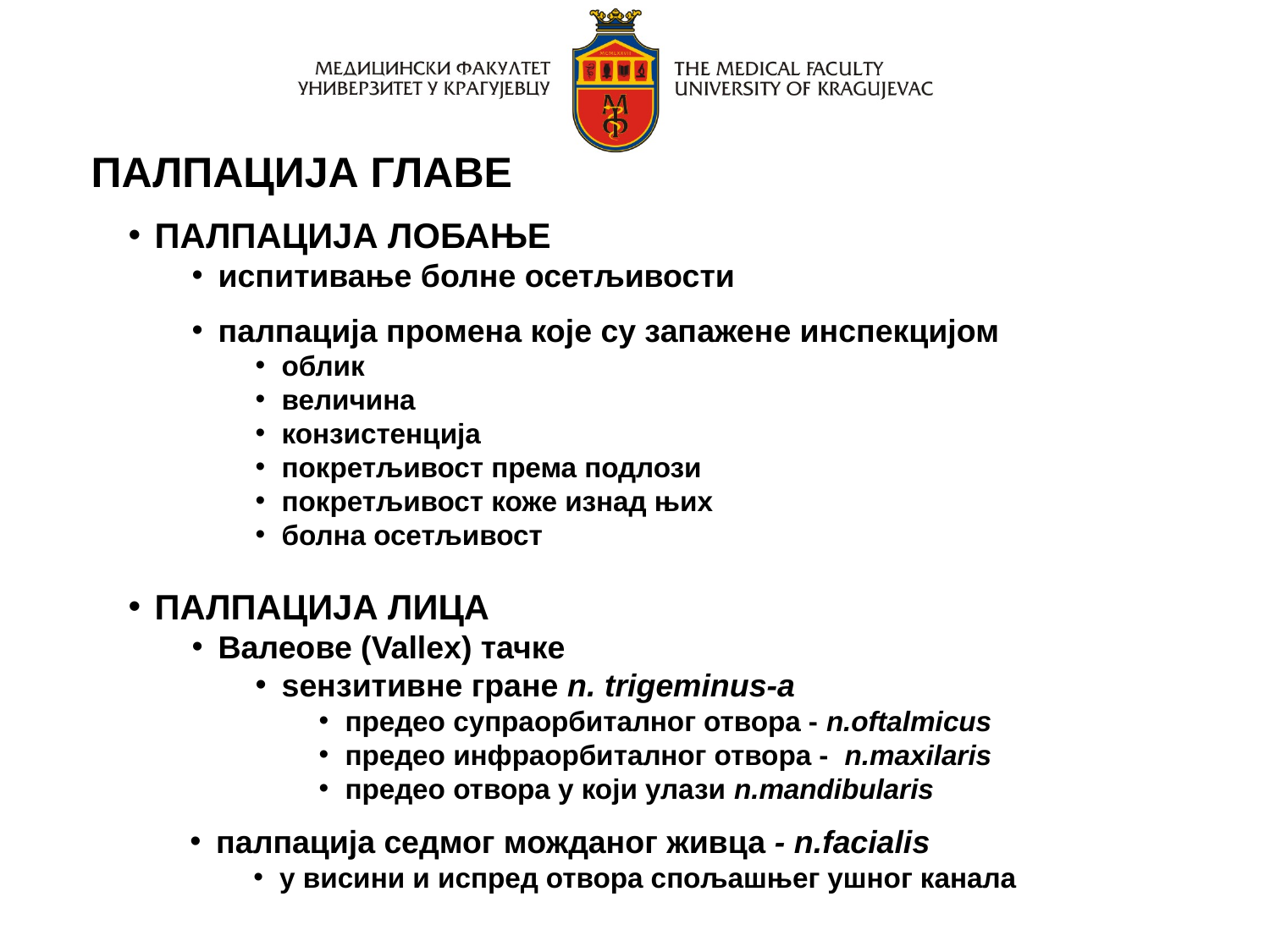

ПАЛПАЦИЈА ГЛАВЕ

ПАЛПАЦИЈА ЛОБАЊЕ
испитивање болне осетљивости

палпација промена које су запажене инспекцијом
облик
величина
конзистенција
покретљивост према подлози
покретљивост коже изнад њих
болна осетљивост

ПАЛПАЦИЈА ЛИЦА
Валеове (Vallex) тачке
sензитивне гране n. trigeminus-a
предео супраорбиталног отвора - n.оftalmicus
предео инфраорбиталног отвора -  n.maxilaris
предео отвора у који улази n.mandibularis

палпација седмог можданог живца - n.facialis
у висини и испред отвора спољашњег ушног канала